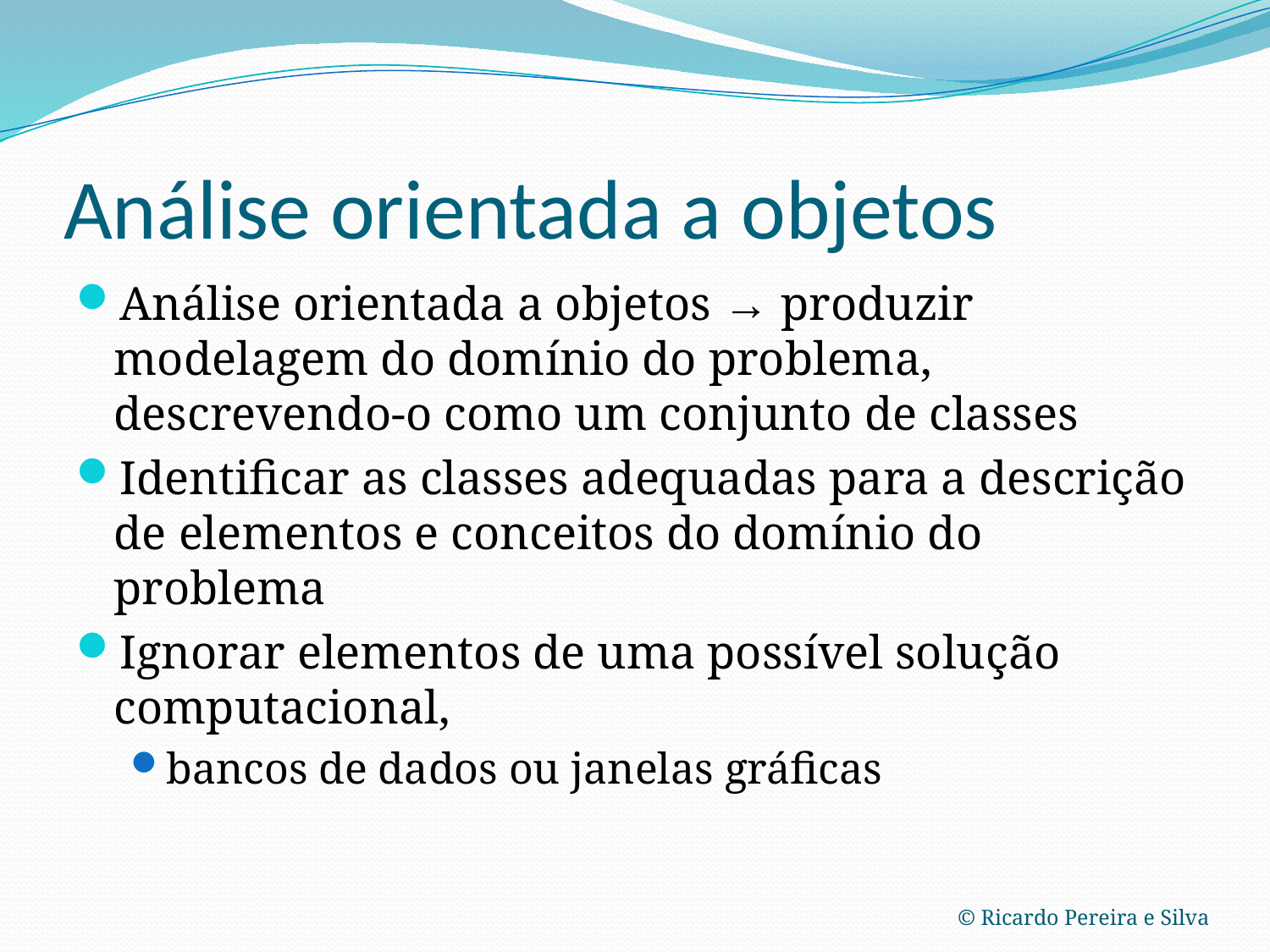

# Análise orientada a objetos
Análise orientada a objetos → produzir modelagem do domínio do problema, descrevendo-o como um conjunto de classes
Identificar as classes adequadas para a descrição de elementos e conceitos do domínio do problema
Ignorar elementos de uma possível solução computacional,
bancos de dados ou janelas gráficas
© Ricardo Pereira e Silva